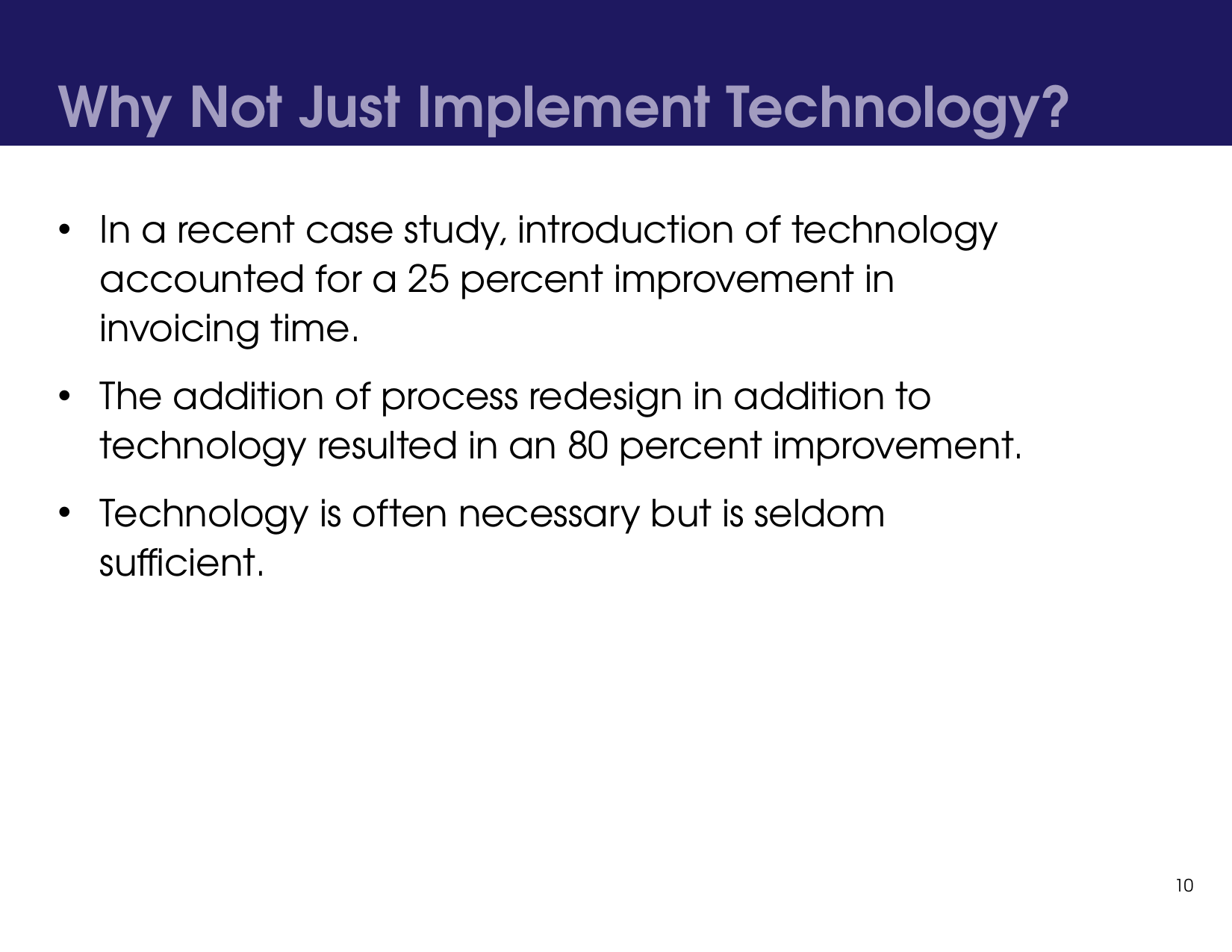

# Why Not Just Implement Technology?
In a recent case study, introduction of technology accounted for a 25 percent improvement in invoicing time.
The addition of process redesign in addition to technology resulted in an 80 percent improvement.
Technology is often necessary but is seldom sufficient.

10